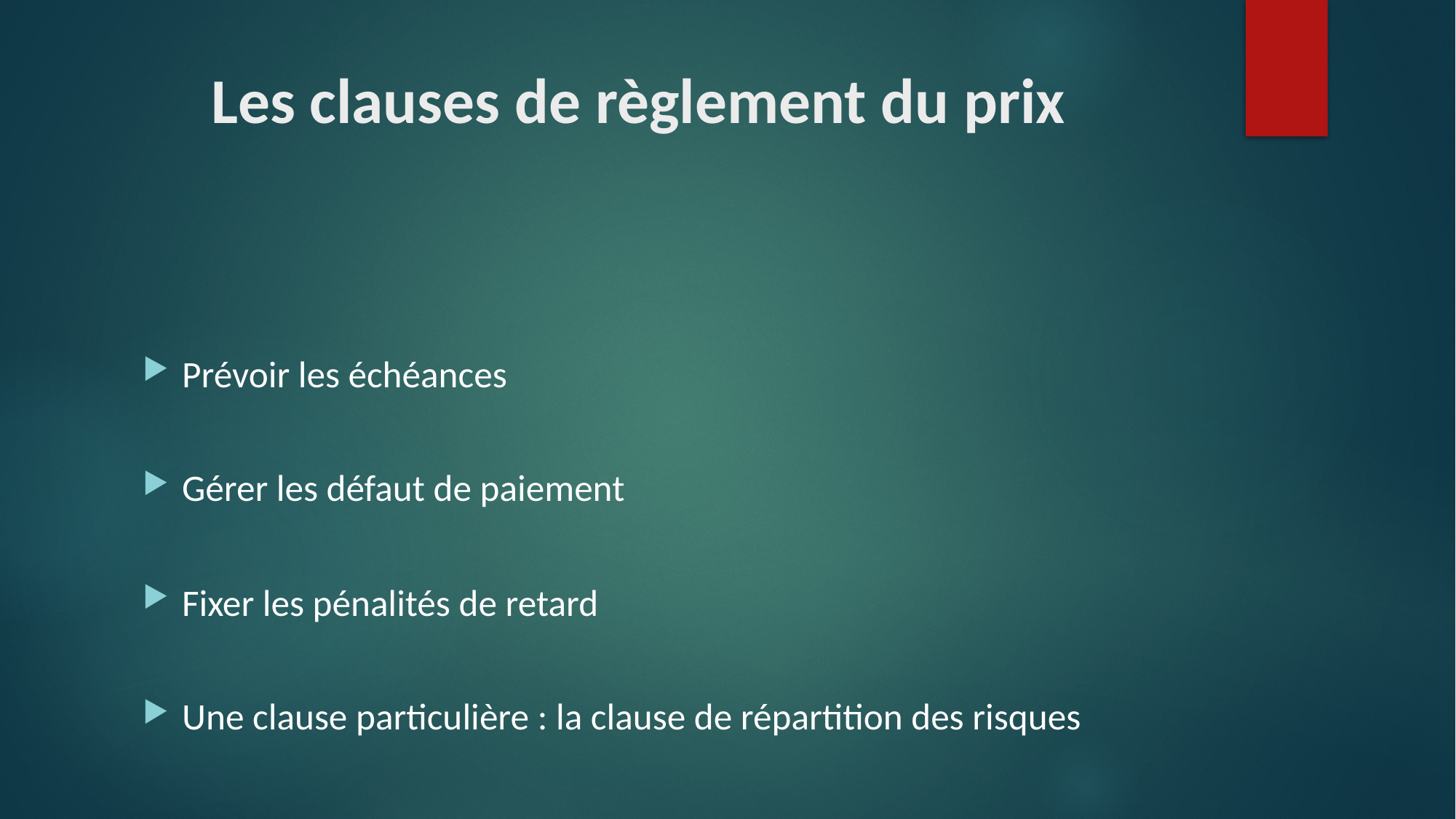

# Les clauses de règlement du prix

Prévoir les échéances

Gérer les défaut de paiement

Fixer les pénalités de retard

Une clause particulière : la clause de répartition des risques